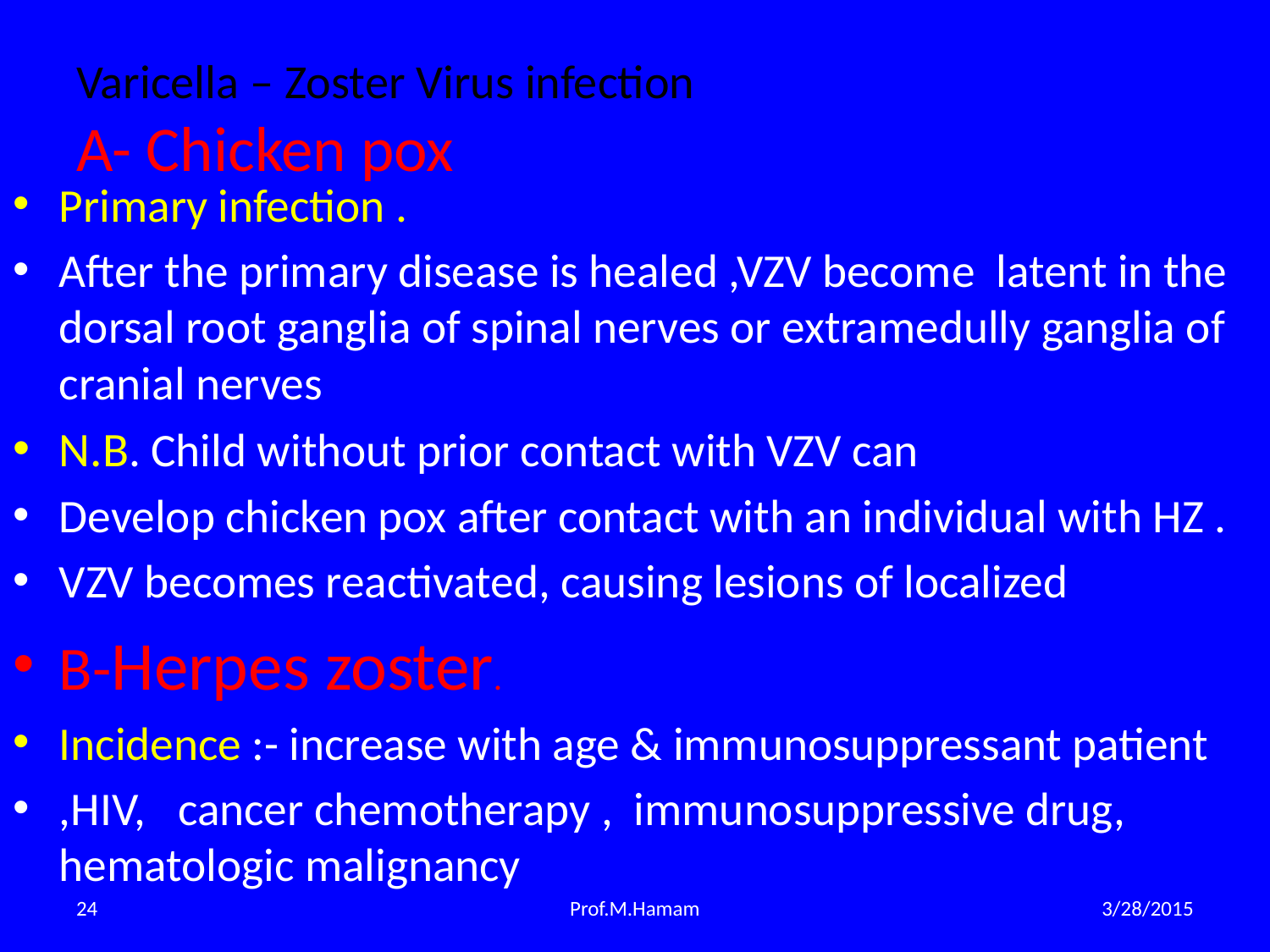

# Varicella – Zoster Virus infection A- Chicken pox
Primary infection .
After the primary disease is healed ,VZV become  latent in the dorsal root ganglia of spinal nerves or extramedully ganglia of cranial nerves
N.B. Child without prior contact with VZV can
Develop chicken pox after contact with an individual with HZ .
VZV becomes reactivated, causing lesions of localized
B-Herpes zoster.
Incidence :- increase with age & immunosuppressant patient
,HIV,   cancer chemotherapy ,  immunosuppressive drug,       hematologic malignancy
24
Prof.M.Hamam
3/28/2015